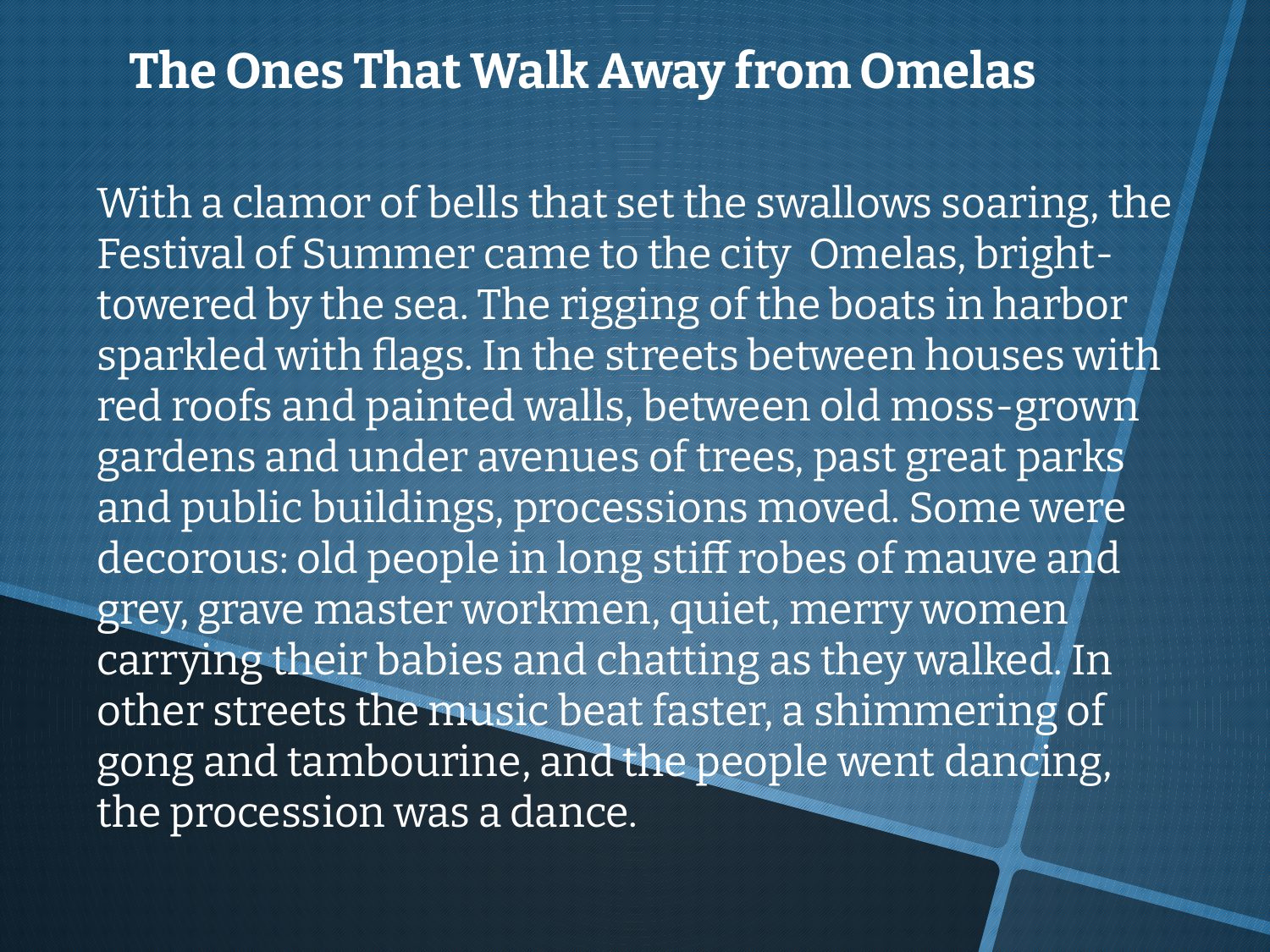

The Ones That Walk Away from Omelas
With a clamor of bells that set the swallows soaring, the Festival of Summer came to the city  Omelas, bright-towered by the sea. The rigging of the boats in harbor sparkled with flags. In the streets between houses with red roofs and painted walls, between old moss-grown gardens and under avenues of trees, past great parks and public buildings, processions moved. Some were decorous: old people in long stiff robes of mauve and grey, grave master workmen, quiet, merry women carrying their babies and chatting as they walked. In other streets the music beat faster, a shimmering of gong and tambourine, and the people went dancing, the procession was a dance.